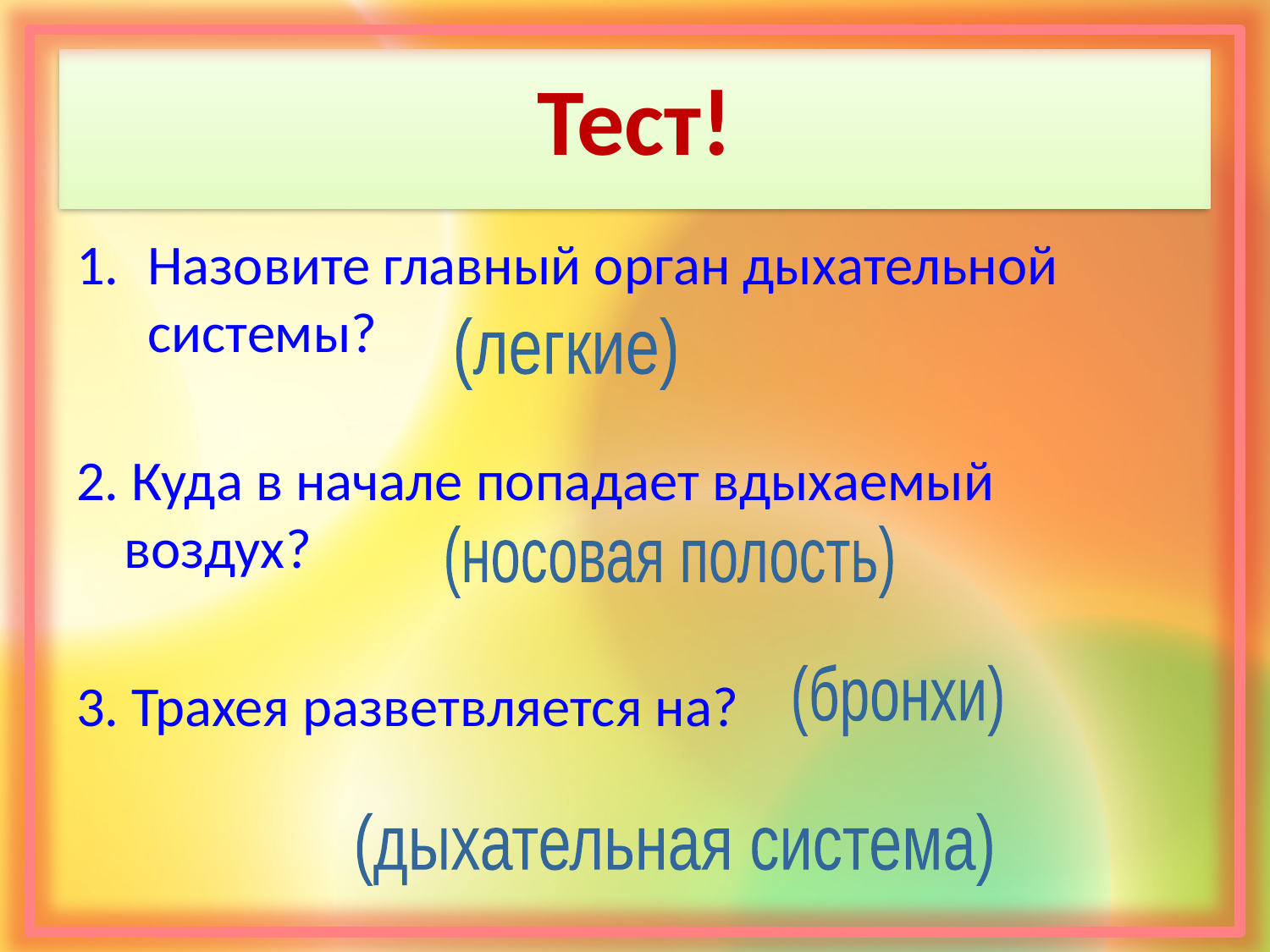

# Тест!
Назовите главный орган дыхательной системы?

2. Куда в начале попадает вдыхаемый воздух?

3. Трахея разветвляется на?

(легкие)
(носовая полость)
(бронхи)
(дыхательная система)